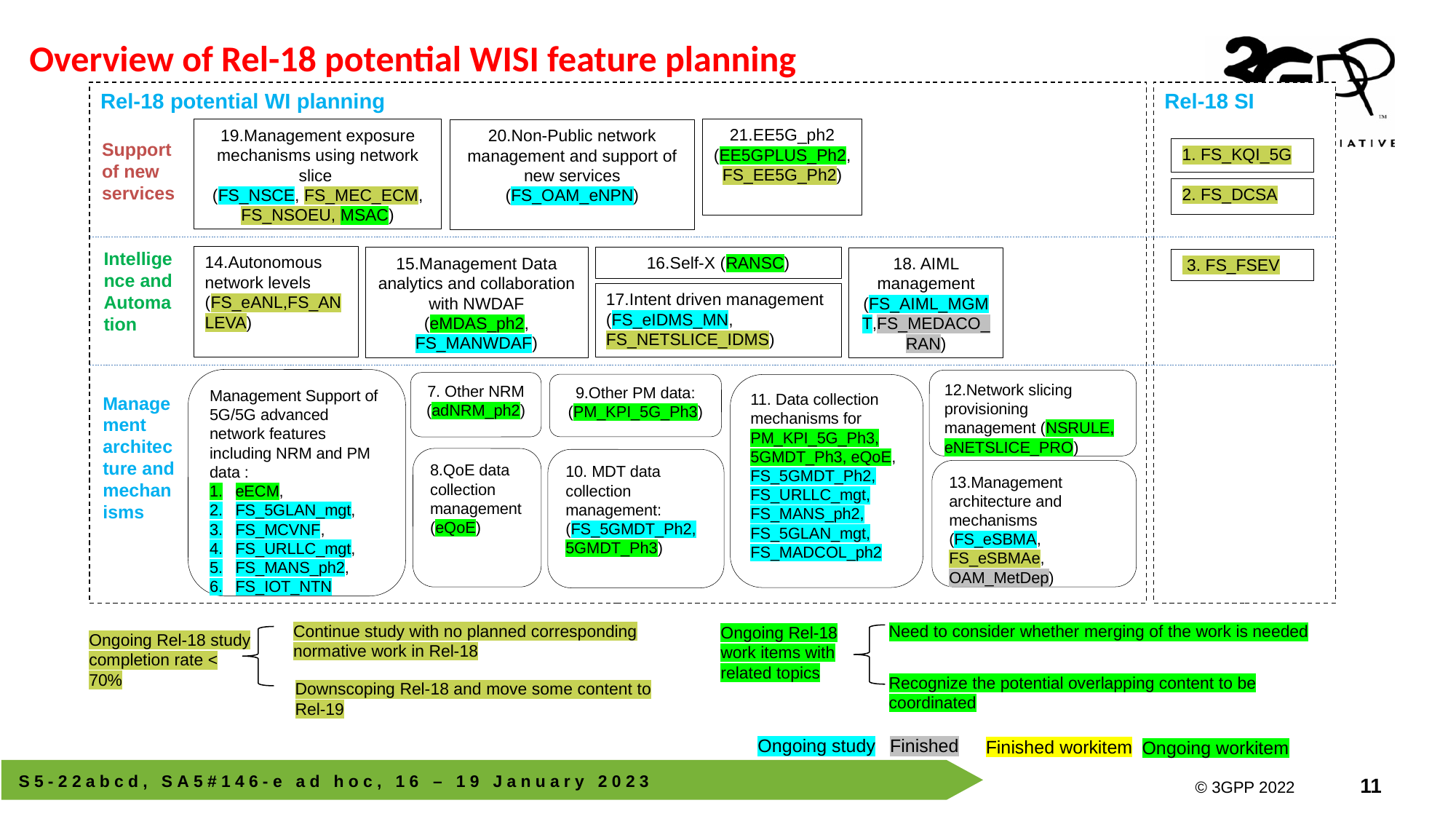

Overview of Rel-18 potential WISI feature planning
Rel-18 potential WI planning
Rel-18 SI
21.EE5G_ph2 (EE5GPLUS_Ph2, FS_EE5G_Ph2)
19.Management exposure mechanisms using network slice
(FS_NSCE, FS_MEC_ECM, FS_NSOEU, MSAC)
20.Non-Public network management and support of new services (FS_OAM_eNPN)
Support of new services
1. FS_KQI_5G
2. FS_DCSA
Intelligence and Automation
14.Autonomous network levels (FS_eANL,FS_ANLEVA)
16.Self-X (RANSC)
15.Management Data analytics and collaboration with NWDAF (eMDAS_ph2, FS_MANWDAF)
18. AIML management
(FS_AIML_MGMT,FS_MEDACO_RAN)
 3. FS_FSEV

17.Intent driven management (FS_eIDMS_MN, FS_NETSLICE_IDMS)
Management Support of 5G/5G advanced network features including NRM and PM data :
eECM,
FS_5GLAN_mgt,
FS_MCVNF,
FS_URLLC_mgt,
FS_MANS_ph2,
FS_IOT_NTN
12.Network slicing provisioning management (NSRULE, eNETSLICE_PRO)
7. Other NRM (adNRM_ph2)
9.Other PM data: (PM_KPI_5G_Ph3)
11. Data collection mechanisms for PM_KPI_5G_Ph3, 5GMDT_Ph3, eQoE, FS_5GMDT_Ph2, FS_URLLC_mgt, FS_MANS_ph2, FS_5GLAN_mgt, FS_MADCOL_ph2
Management architecture and mechanisms
8.QoE data collection management
(eQoE)
10. MDT data collection management: (FS_5GMDT_Ph2, 5GMDT_Ph3)

13.Management architecture and mechanisms (FS_eSBMA, FS_eSBMAe, OAM_MetDep)
Continue study with no planned corresponding normative work in Rel-18
Need to consider whether merging of the work is needed
Ongoing Rel-18 work items with related topics
Ongoing Rel-18 study completion rate < 70%

Recognize the potential overlapping content to be coordinated
Downscoping Rel-18 and move some content to Rel-19
Ongoing study
Finished
Finished workitem
Ongoing workitem